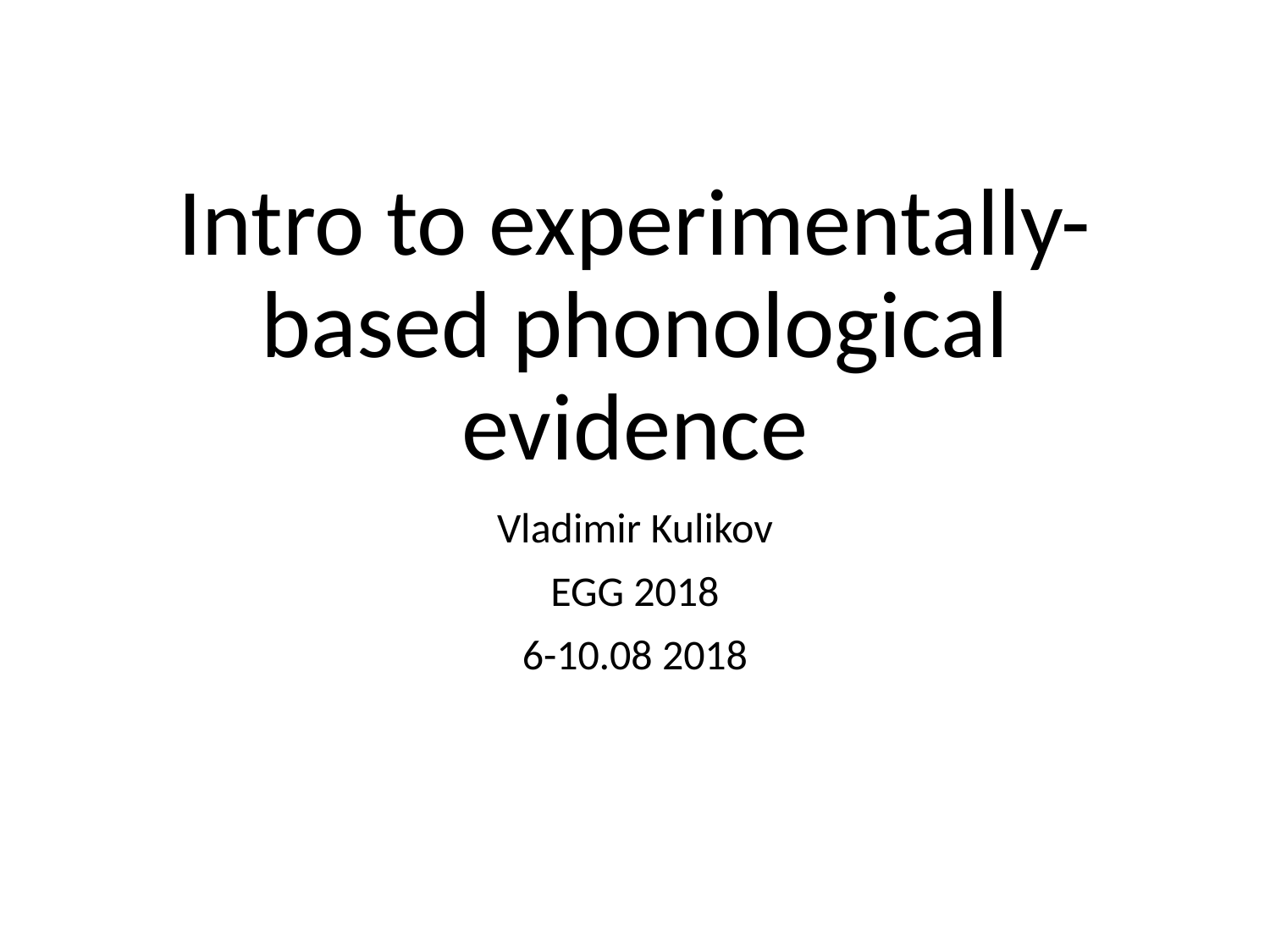

# Intro to experimentally-based phonological evidence
Vladimir Kulikov
EGG 2018
6-10.08 2018